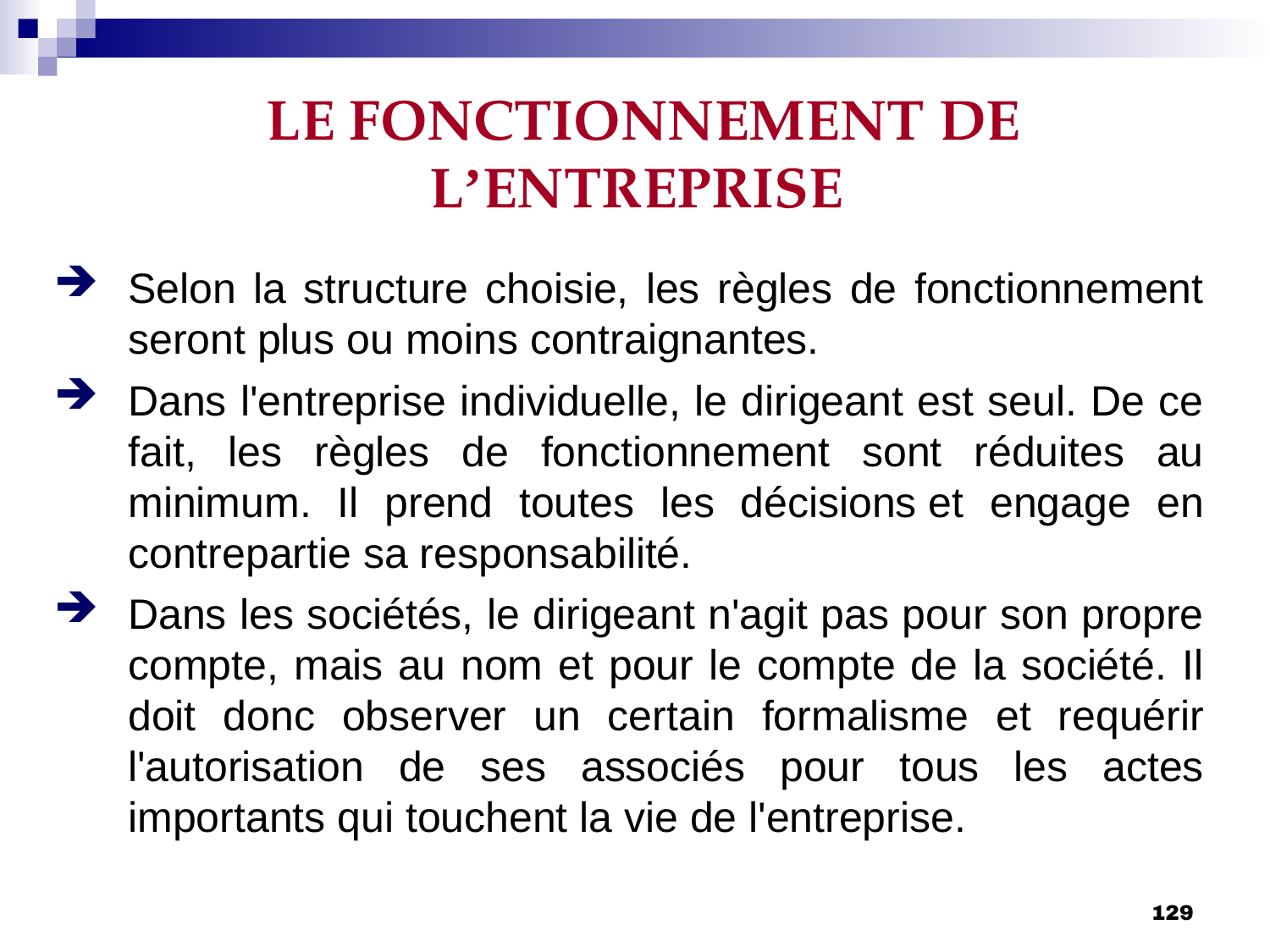

# LE FONCTIONNEMENT DE L’ENTREPRISE
Selon la structure choisie, les règles de fonctionnement seront plus ou moins contraignantes.
Dans l'entreprise individuelle, le dirigeant est seul. De ce fait, les règles de fonctionnement sont réduites au minimum. Il prend toutes les décisions et engage en contrepartie sa responsabilité.
Dans les sociétés, le dirigeant n'agit pas pour son propre compte, mais au nom et pour le compte de la société. Il doit donc observer un certain formalisme et requérir l'autorisation de ses associés pour tous les actes importants qui touchent la vie de l'entreprise.
129